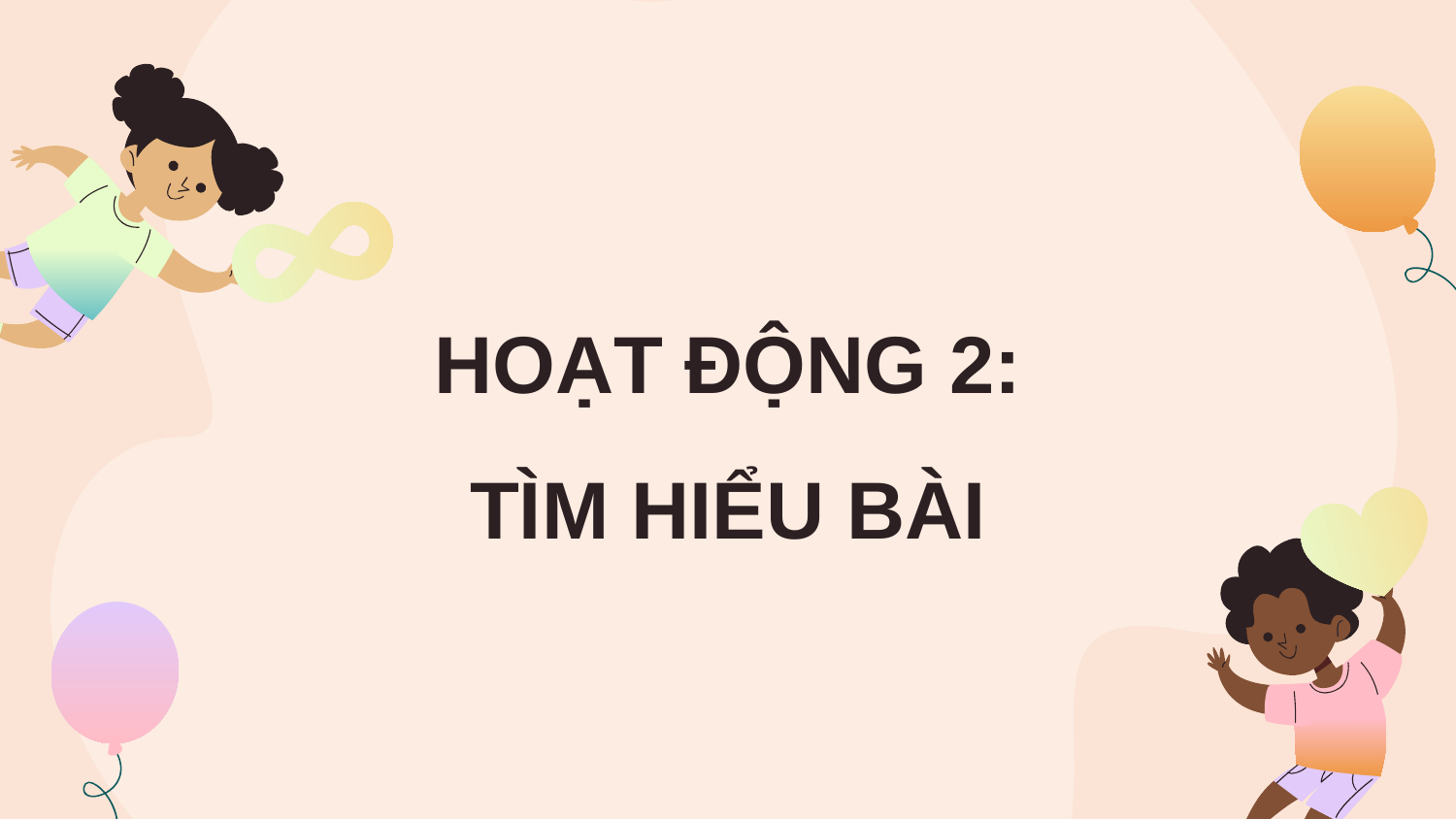

# HOẠT ĐỘNG 2: TÌM HIỂU BÀI